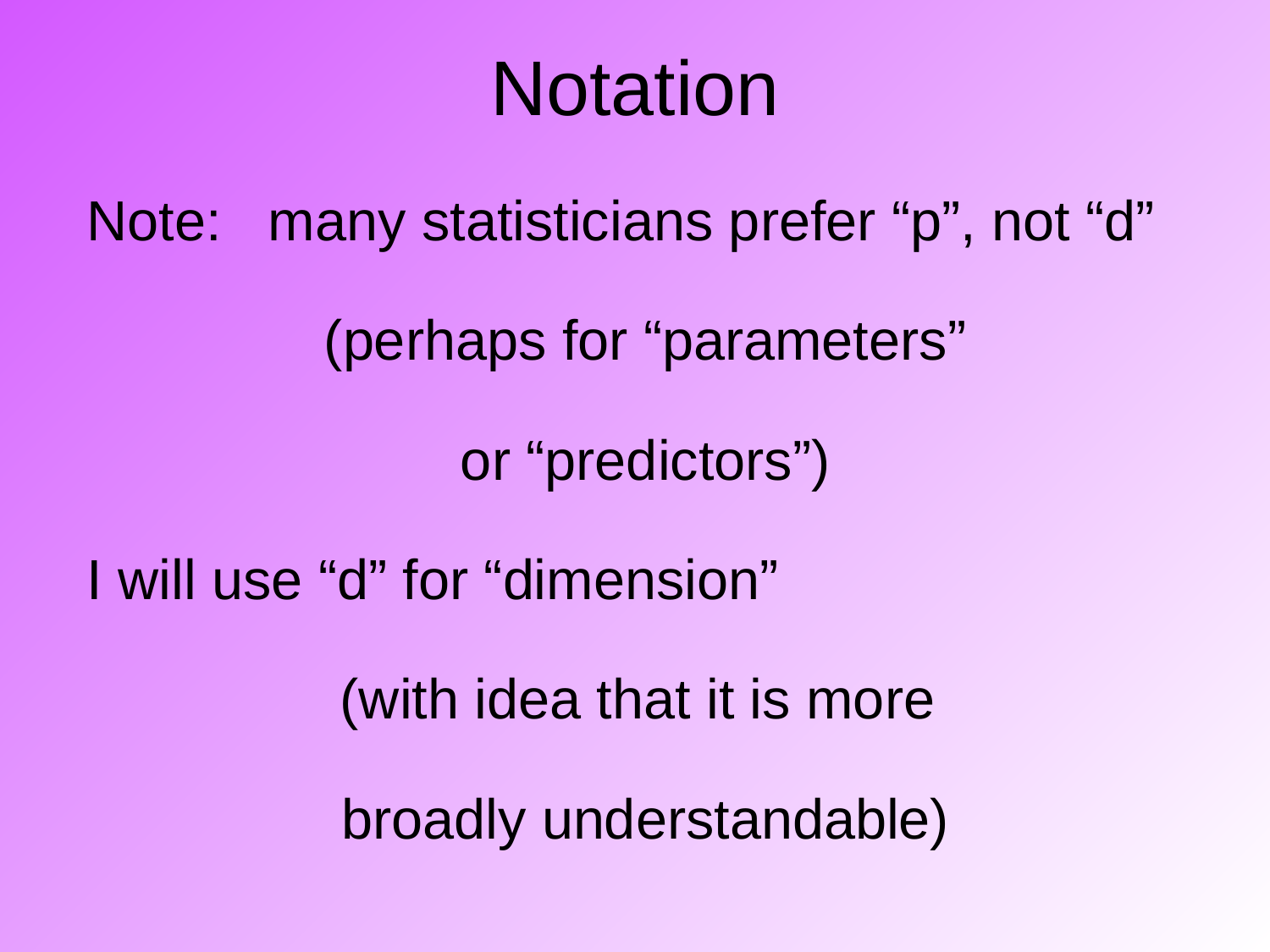

# Notation
Note:   many statisticians prefer “p”, not “d”
(perhaps for “parameters”
or “predictors”)
I will use “d” for “dimension”
(with idea that it is more
broadly understandable)